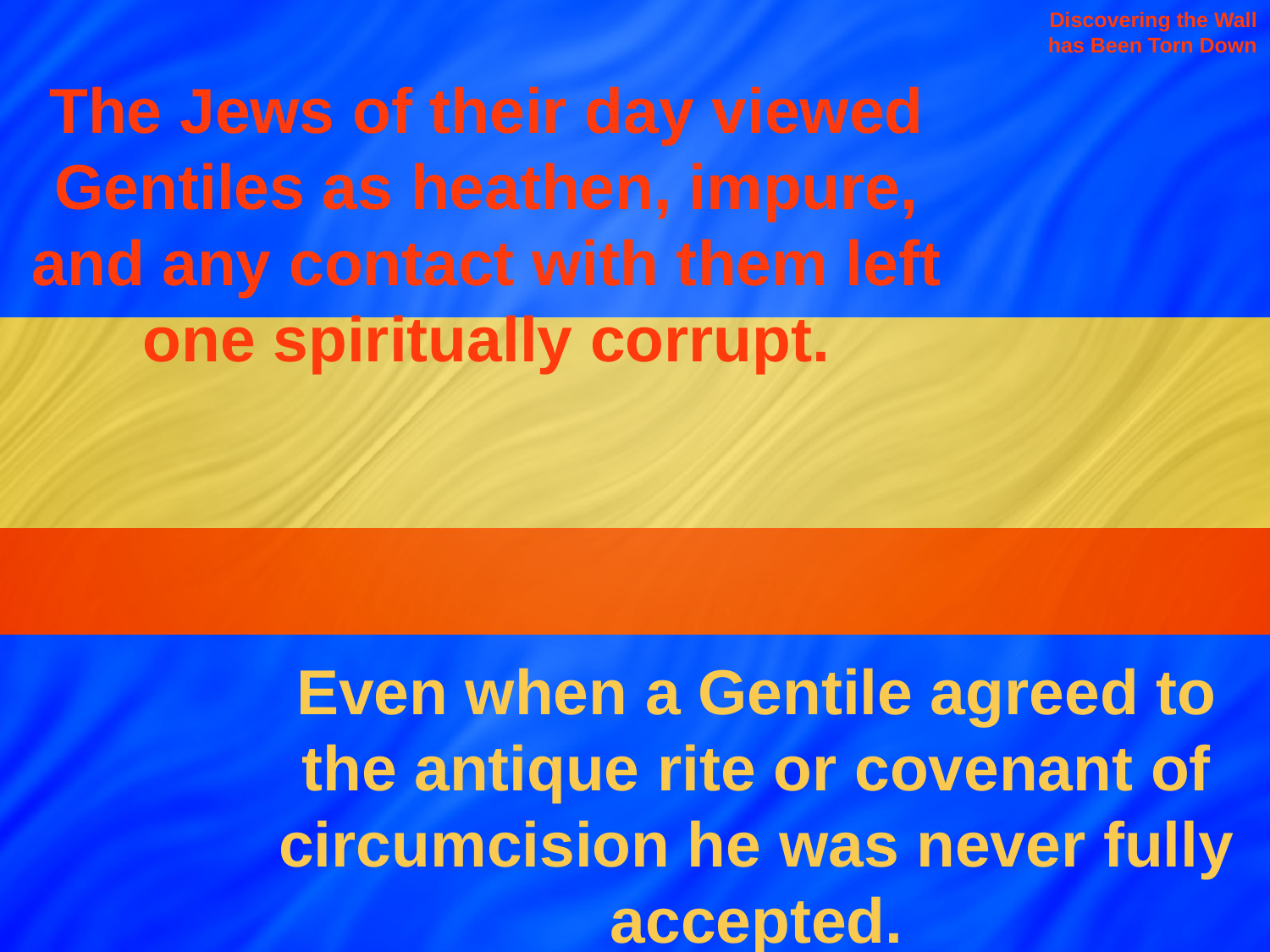

Discovering the Wall has Been Torn Down
The Jews of their day viewed Gentiles as heathen, impure, and any contact with them left one spiritually corrupt.
Even when a Gentile agreed to the antique rite or covenant of circumcision he was never fully accepted.